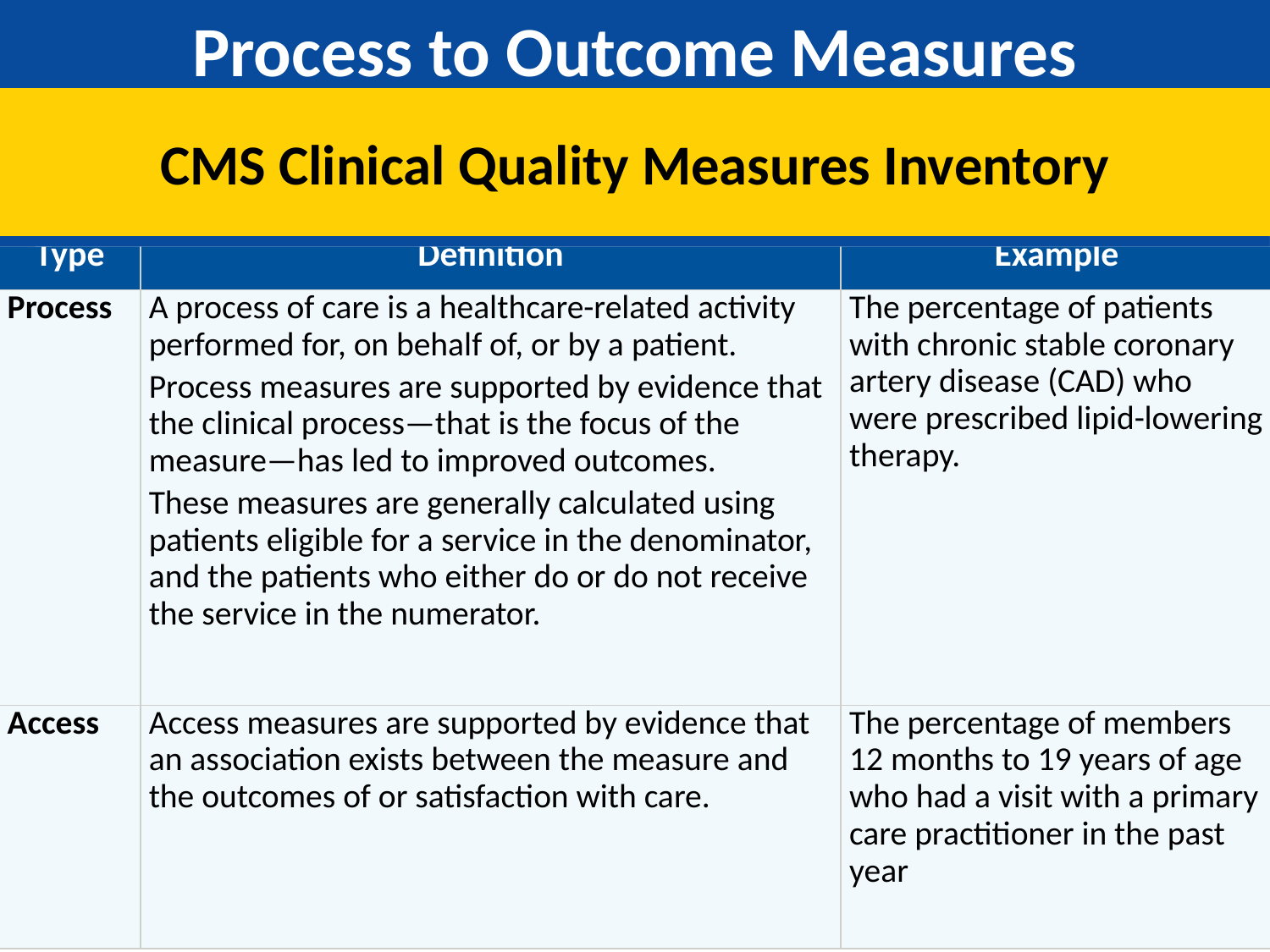

# Process to Outcome Measures
CMS Clinical Quality Measures Inventory
| Type | Definition | Example |
| --- | --- | --- |
| Process | A process of care is a healthcare-related activity performed for, on behalf of, or by a patient. Process measures are supported by evidence that the clinical process—that is the focus of the measure—has led to improved outcomes. These measures are generally calculated using patients eligible for a service in the denominator, and the patients who either do or do not receive the service in the numerator. | The percentage of patients with chronic stable coronary artery disease (CAD) who were prescribed lipid-lowering therapy. |
| Access | Access measures are supported by evidence that an association exists between the measure and the outcomes of or satisfaction with care. | The percentage of members 12 months to 19 years of age who had a visit with a primary care practitioner in the past year |